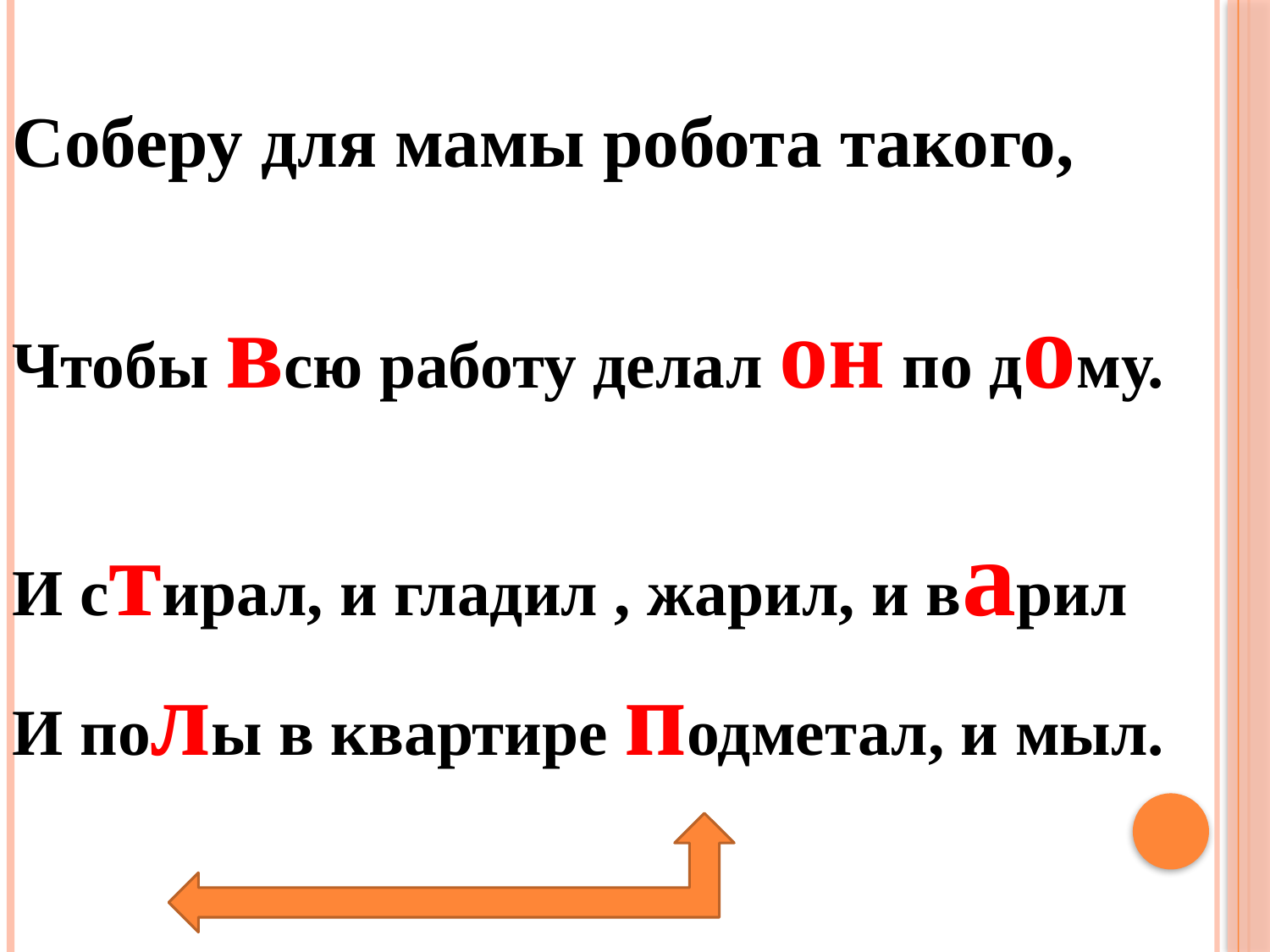

Соберу для мамы робота такого,

Чтобы всю работу делал он по дому.

И стирал, и гладил , жарил, и варил
И полы в квартире подметал, и мыл.